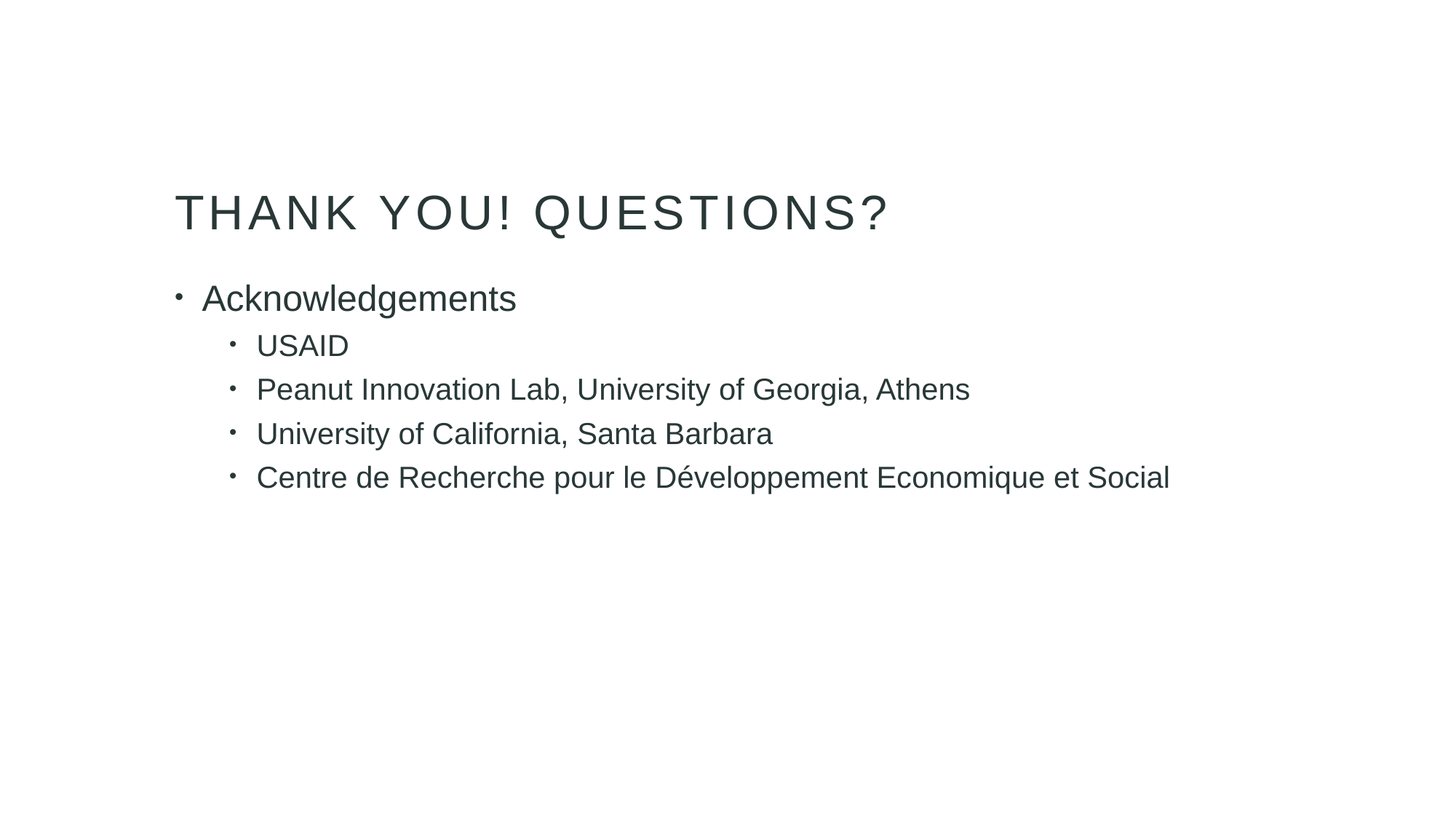

# Thank you! Questions?
Acknowledgements
USAID
Peanut Innovation Lab, University of Georgia, Athens
University of California, Santa Barbara
Centre de Recherche pour le Développement Economique et Social